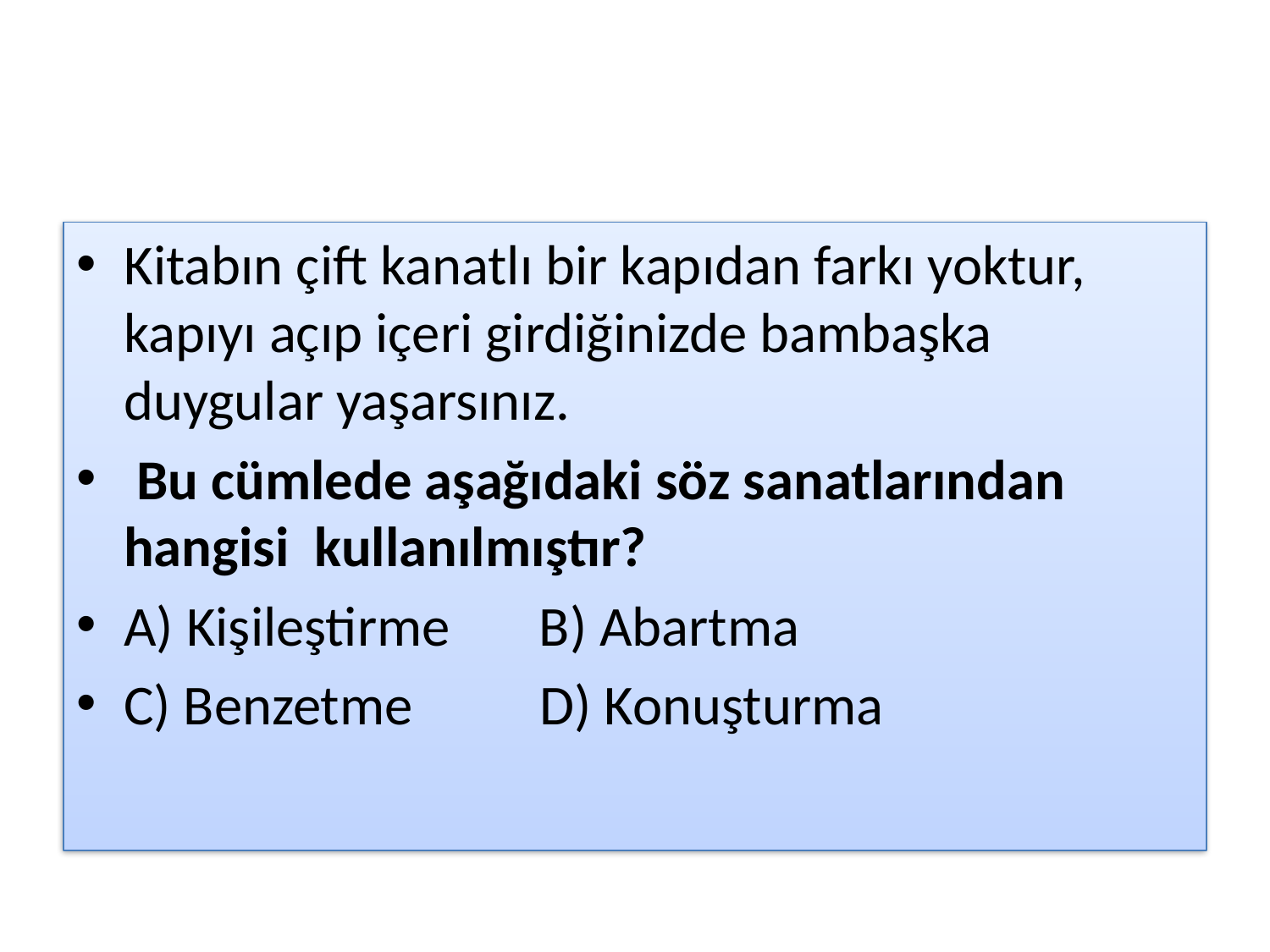

#
Kitabın çift kanatlı bir kapıdan farkı yoktur, kapıyı açıp içeri girdiğinizde bambaşka duygular yaşarsınız.
 Bu cümlede aşağıdaki söz sanatlarından hangisi  kullanılmıştır?
A) Kişileştirme       B) Abartma
C) Benzetme          D) Konuşturma